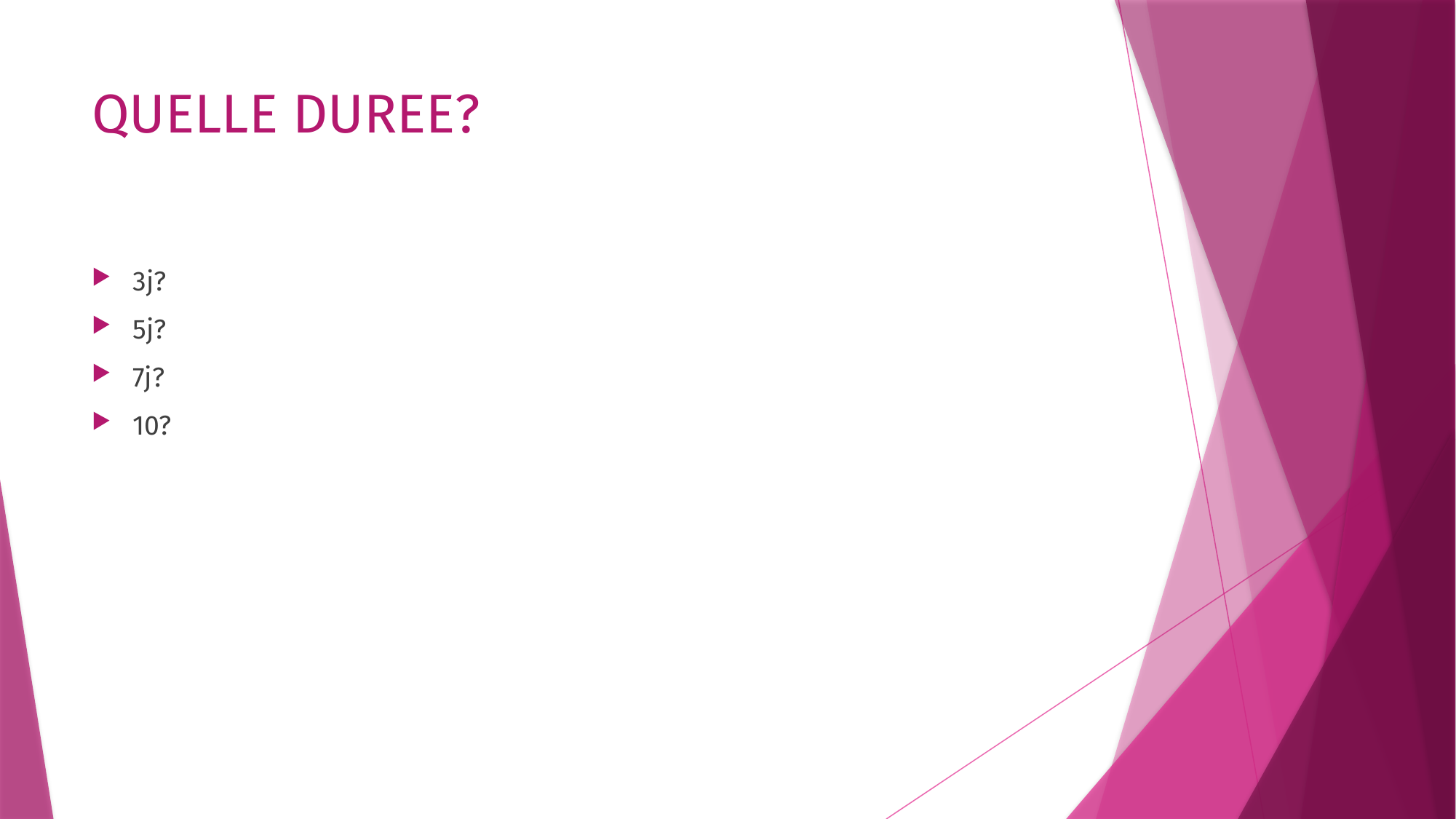

# QUELLE DUREE?
3j?
5j?
7j?
10?